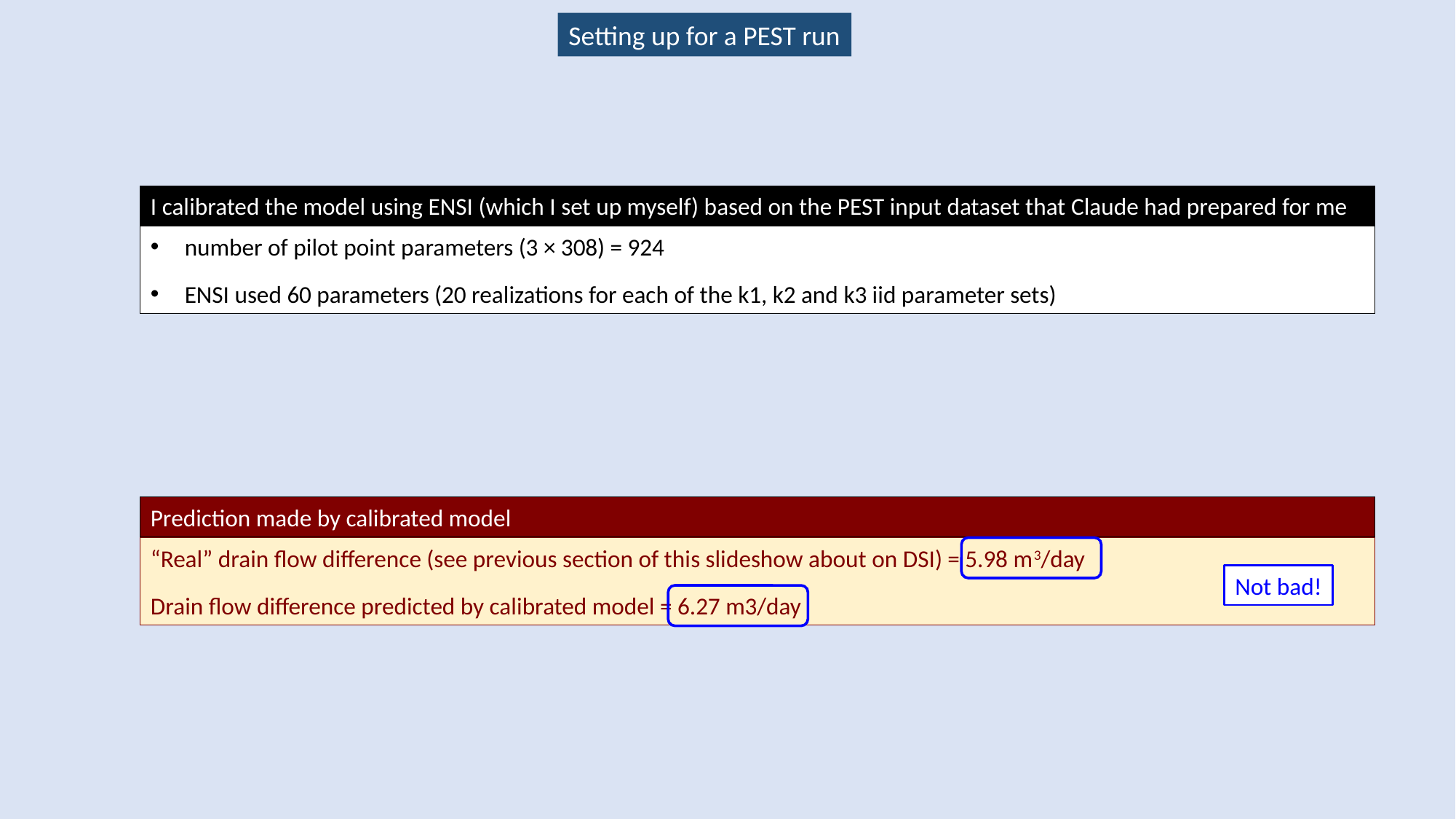

Setting up for a PEST run
I calibrated the model using ENSI (which I set up myself) based on the PEST input dataset that Claude had prepared for me
number of pilot point parameters (3 × 308) = 924
ENSI used 60 parameters (20 realizations for each of the k1, k2 and k3 iid parameter sets)
Prediction made by calibrated model
“Real” drain flow difference (see previous section of this slideshow about on DSI) = 5.98 m3/day
Drain flow difference predicted by calibrated model = 6.27 m3/day

Not bad!